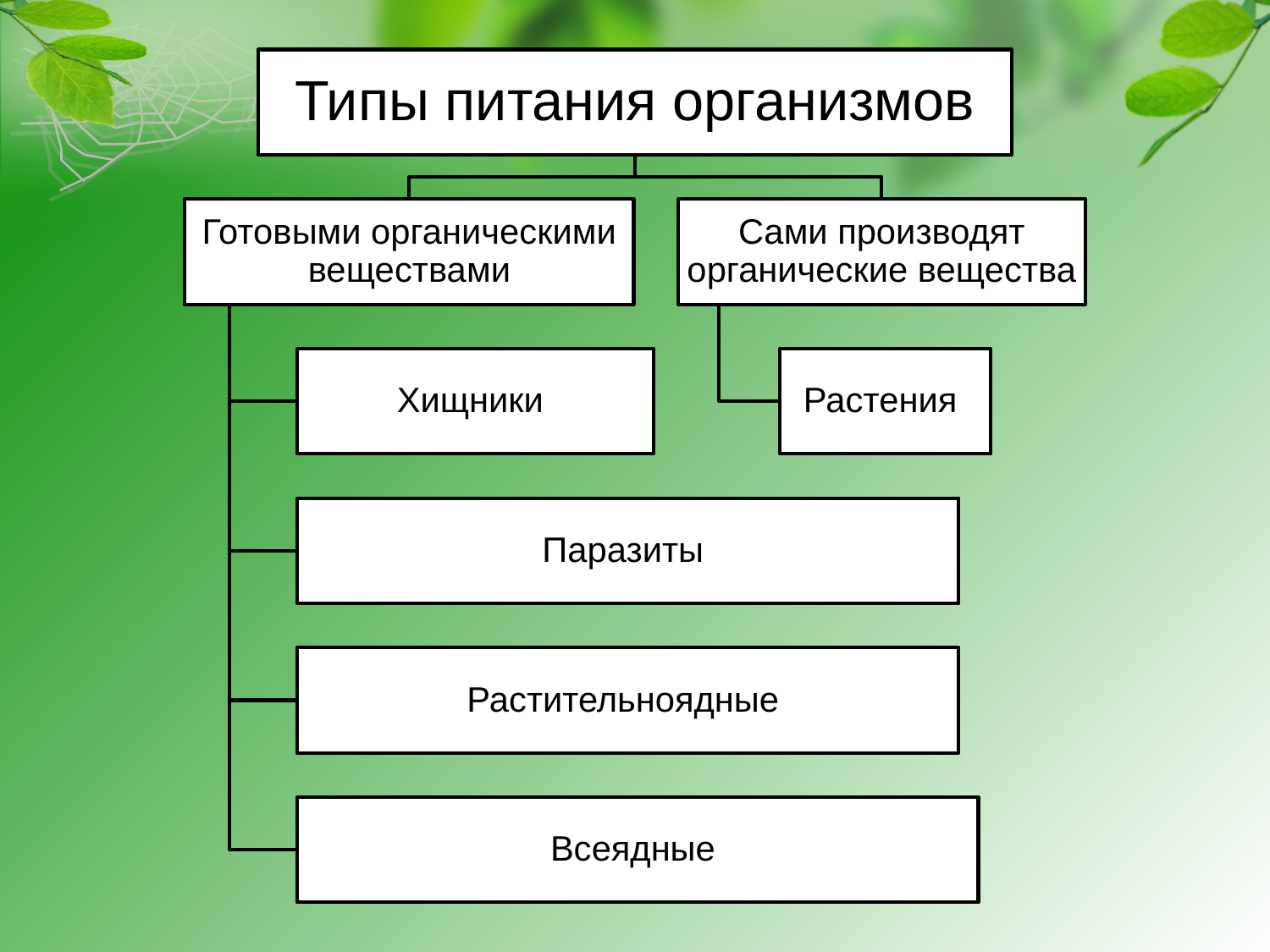

Типы питания организмов
Готовыми органическими веществами
Хищники
Паразиты
Растительноядные
Всеядные
Сами производят органические вещества
Растения